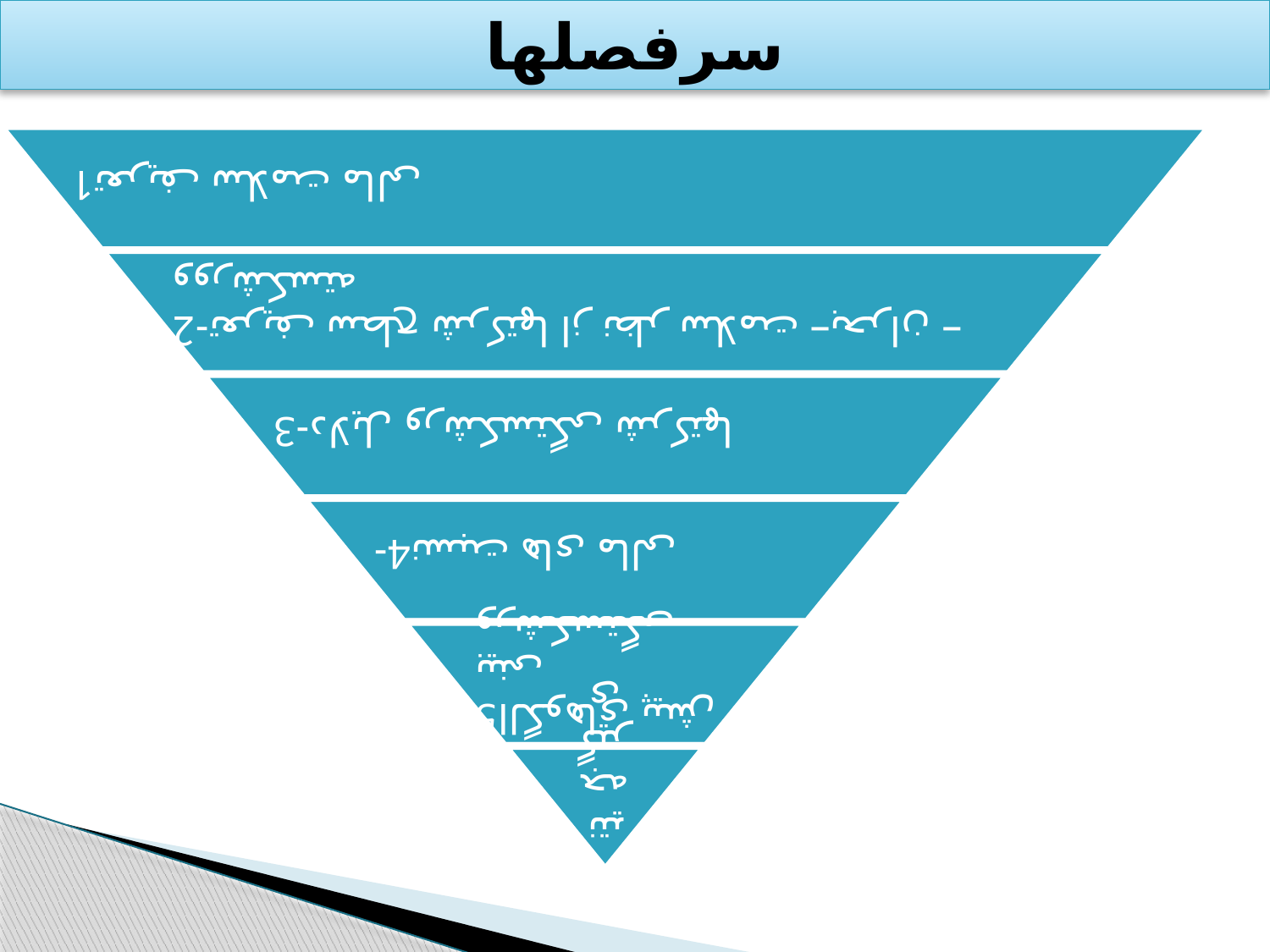

# سرفصلها
1تعریف سلامت مالی
2-تعریف سطح شرکتها از نظر سلامت –بحران –وورشکسته
3-دلایل ورشکستگی شرکتها
-4نسبت های مالی
5الگوهای پیش بینی ورشکستگی
6-نتیجه گیری